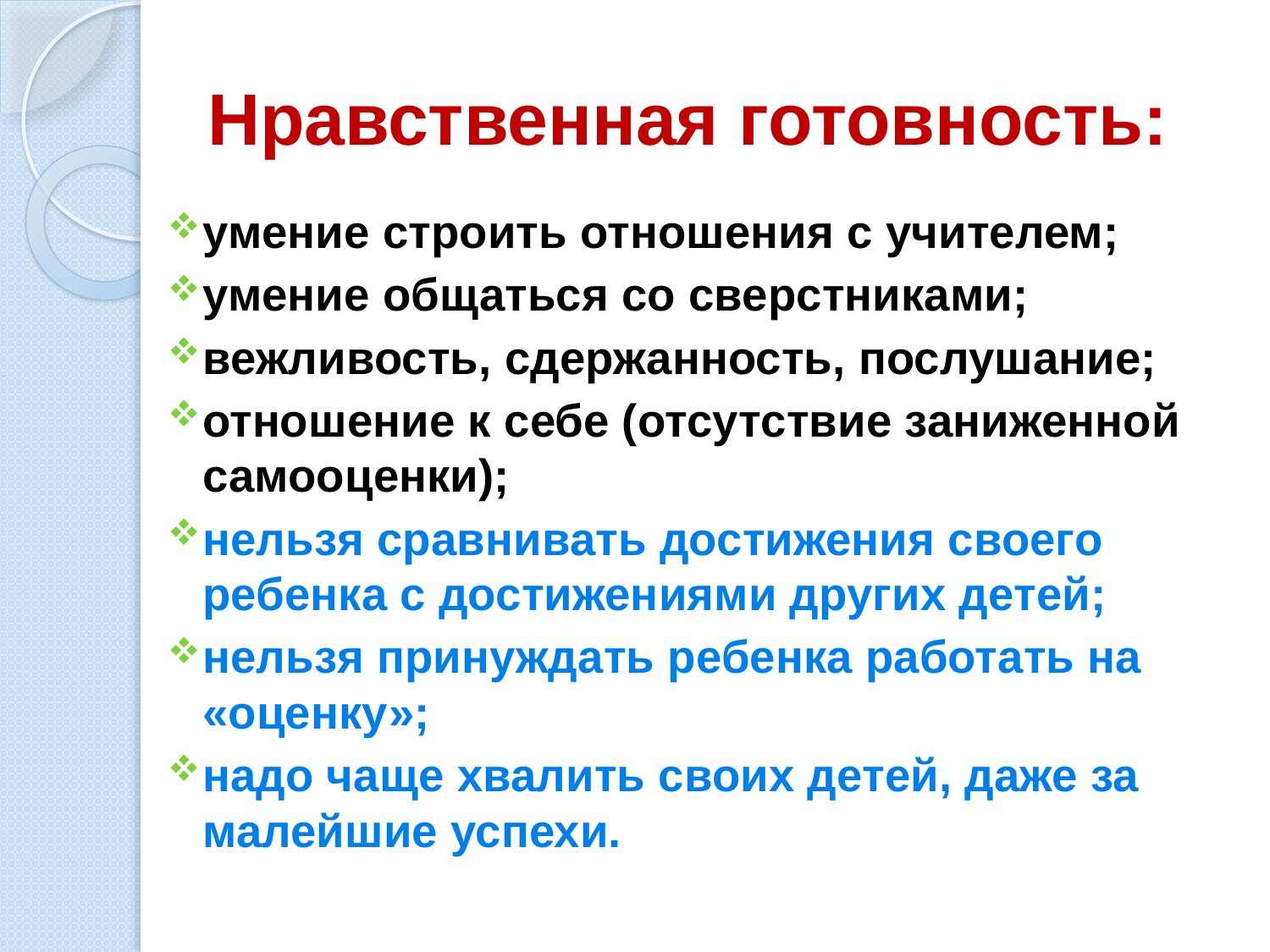

# Нравственная готовность:
умение строить отношения с учителем;
умение общаться со сверстниками;
вежливость, сдержанность, послушание;
отношение к себе (отсутствие заниженной самооценки);
нельзя сравнивать достижения своего ребенка с достижениями других детей;
нельзя принуждать ребенка работать на «оценку»;
надо чаще хвалить своих детей, даже за малейшие успехи.